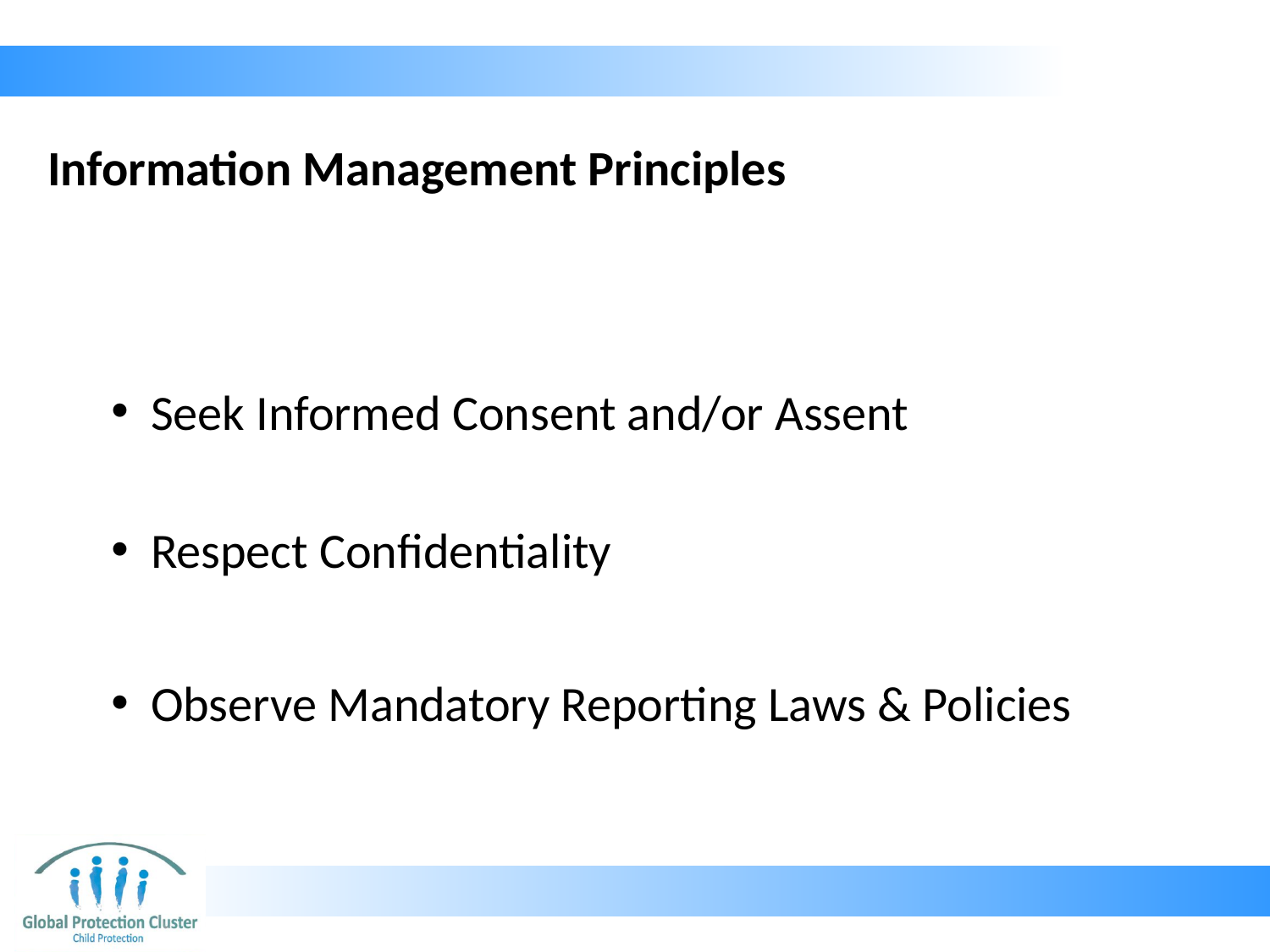

# Information Management Principles

Seek Informed Consent and/or Assent

Respect Confidentiality

Observe Mandatory Reporting Laws & Policies